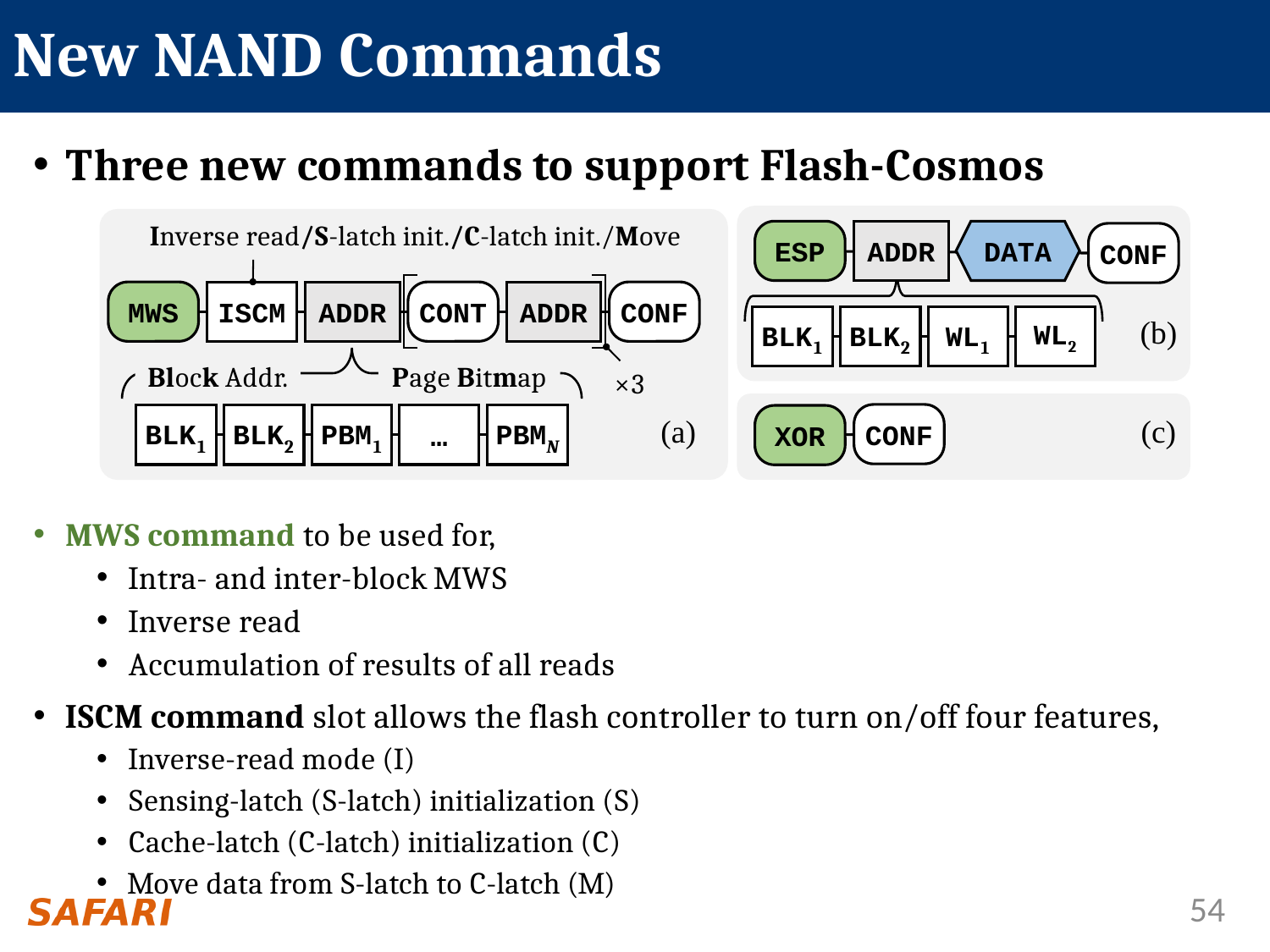

# New NAND Commands
Three new commands to support Flash-Cosmos

MWS command to be used for,
Intra- and inter-block MWS
Inverse read
Accumulation of results of all reads
ISCM command slot allows the flash controller to turn on/off four features,
Inverse-read mode (I)
Sensing-latch (S-latch) initialization (S)
Cache-latch (C-latch) initialization (C)
Move data from S-latch to C-latch (M)

Inverse read/S-latch init./C-latch init./Move

ESP
ADDR
DATA
CONF
BLK1
BLK2
WL1
WL2

MWS
ISCM
ADDR
CONT
ADDR
CONF
(b)
Block Addr.
Page Bitmap
×3

CONF
(a)
(c)
BLK1
BLK2
PBM1
…
PBMN
XOR